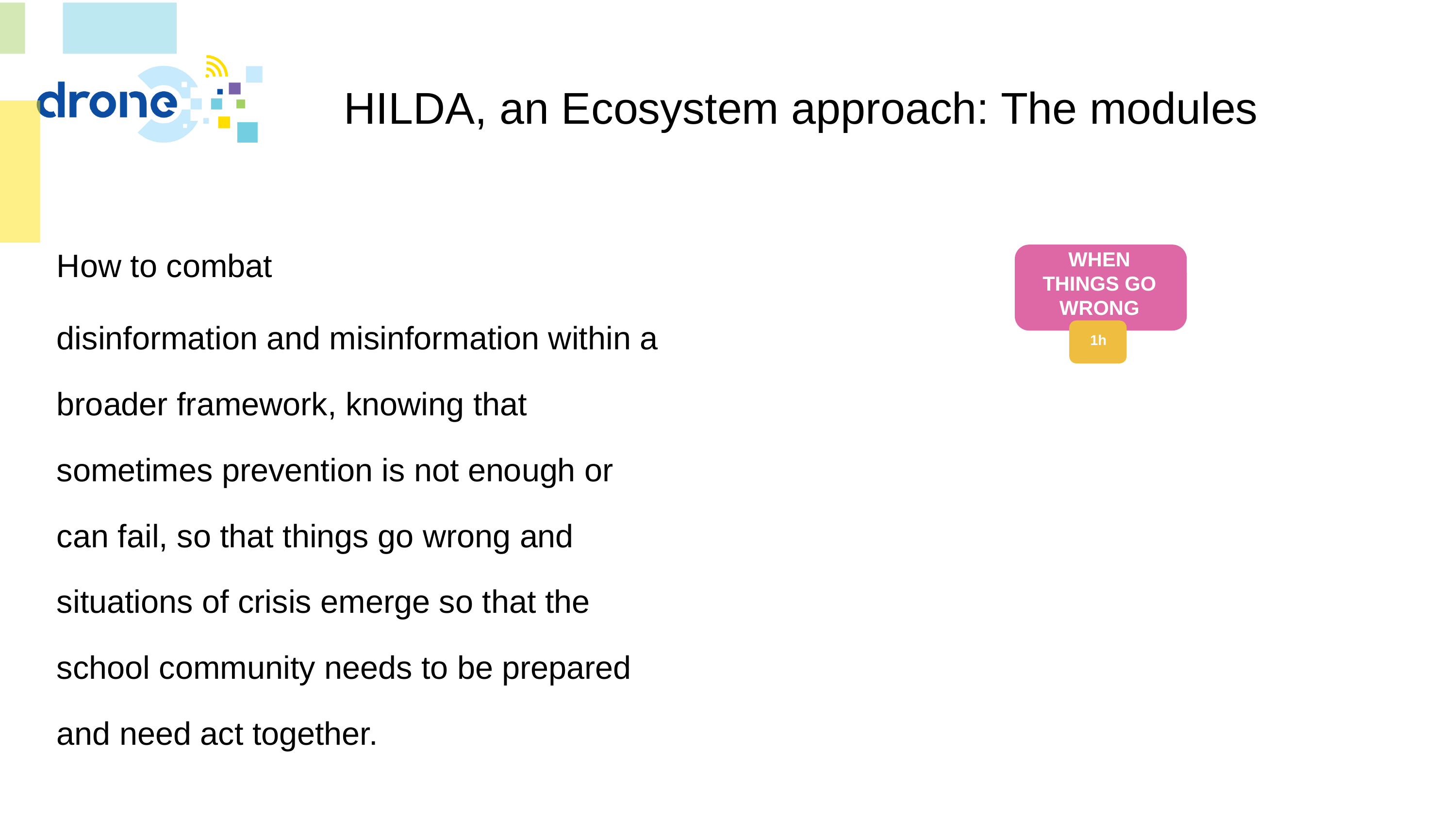

# HILDA, an Ecosystem approach: The modules

How to combat
disinformation and misinformation within a broader framework, knowing that sometimes prevention is not enough or can fail, so that things go wrong and situations of crisis emerge so that the school community needs to be prepared and need act together.
WHEN THINGS GO WRONG

1h